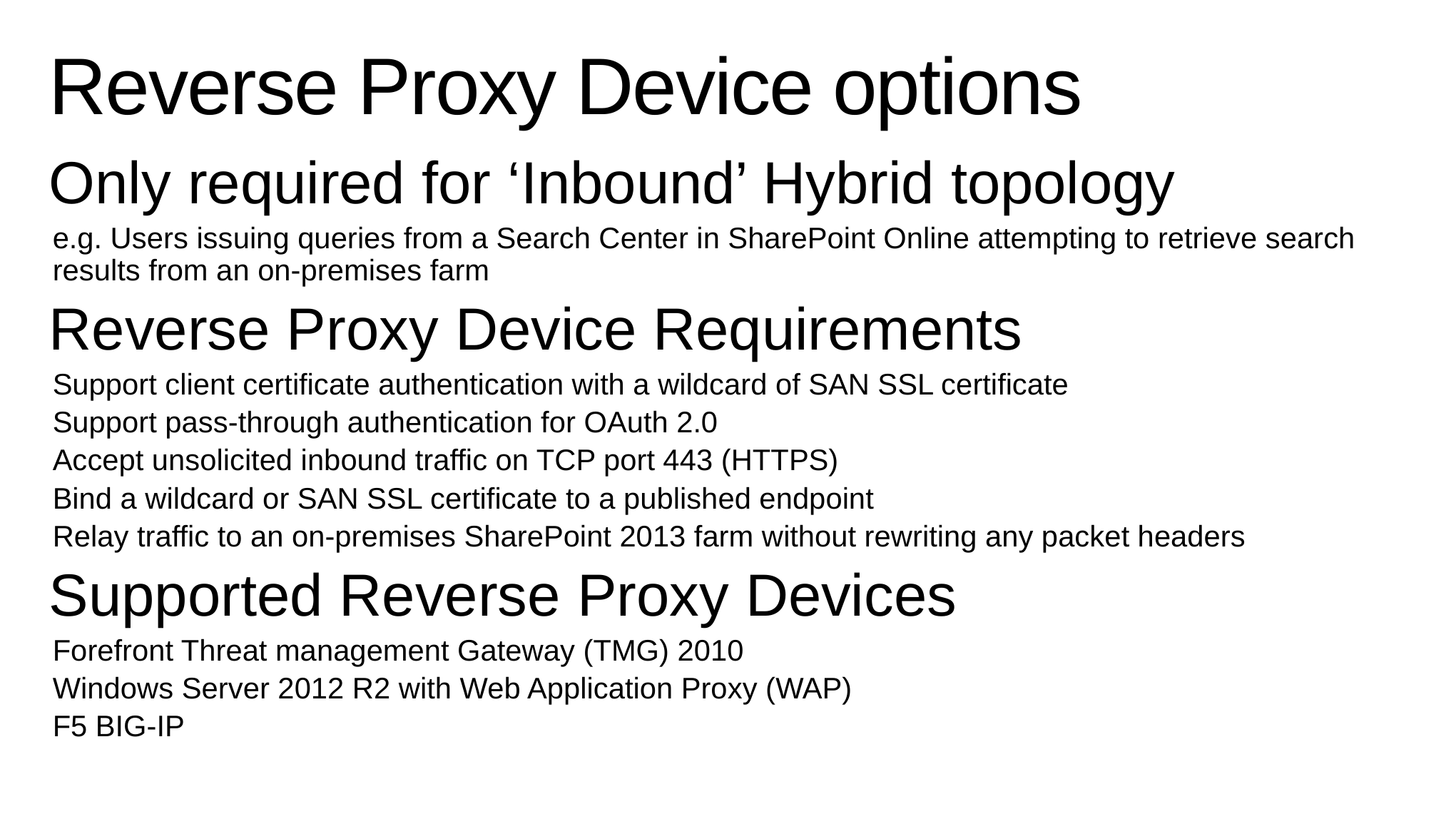

# Reverse Proxy Device options
Only required for ‘Inbound’ Hybrid topology
e.g. Users issuing queries from a Search Center in SharePoint Online attempting to retrieve search results from an on-premises farm
Reverse Proxy Device Requirements
Support client certificate authentication with a wildcard of SAN SSL certificate
Support pass-through authentication for OAuth 2.0
Accept unsolicited inbound traffic on TCP port 443 (HTTPS)
Bind a wildcard or SAN SSL certificate to a published endpoint
Relay traffic to an on-premises SharePoint 2013 farm without rewriting any packet headers
Supported Reverse Proxy Devices
Forefront Threat management Gateway (TMG) 2010
Windows Server 2012 R2 with Web Application Proxy (WAP)
F5 BIG-IP